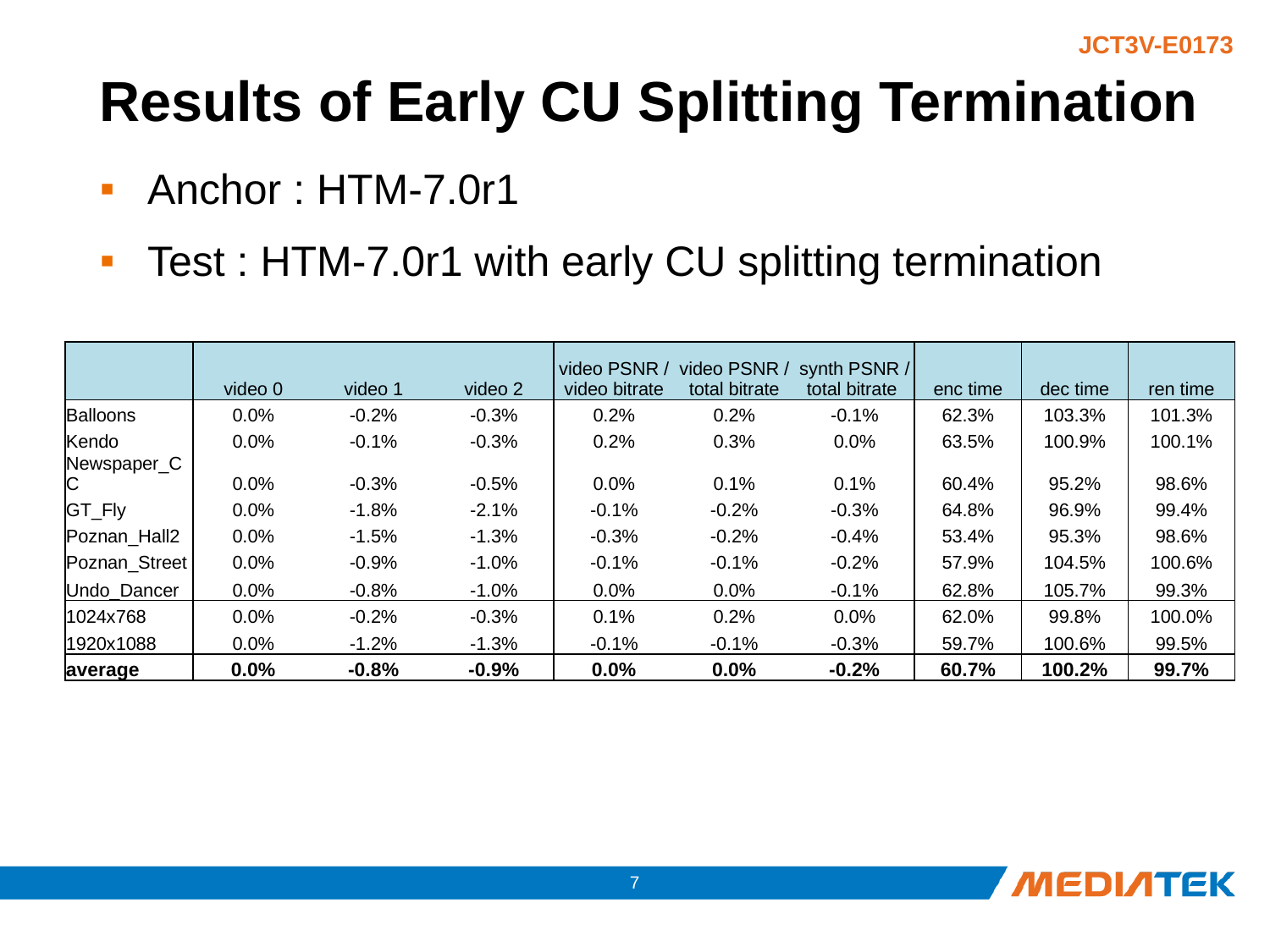

# Results of Early CU Splitting Termination
Anchor : HTM-7.0r1
Test : HTM-7.0r1 with early CU splitting termination

|  | video 0 | video 1 | video 2 | video PSNR / video bitrate | video PSNR / total bitrate | synth PSNR / total bitrate | enc time | dec time | ren time |
| --- | --- | --- | --- | --- | --- | --- | --- | --- | --- |
| Balloons | 0.0% | -0.2% | -0.3% | 0.2% | 0.2% | -0.1% | 62.3% | 103.3% | 101.3% |
| Kendo | 0.0% | -0.1% | -0.3% | 0.2% | 0.3% | 0.0% | 63.5% | 100.9% | 100.1% |
| Newspaper\_CC | 0.0% | -0.3% | -0.5% | 0.0% | 0.1% | 0.1% | 60.4% | 95.2% | 98.6% |
| GT\_Fly | 0.0% | -1.8% | -2.1% | -0.1% | -0.2% | -0.3% | 64.8% | 96.9% | 99.4% |
| Poznan\_Hall2 | 0.0% | -1.5% | -1.3% | -0.3% | -0.2% | -0.4% | 53.4% | 95.3% | 98.6% |
| Poznan\_Street | 0.0% | -0.9% | -1.0% | -0.1% | -0.1% | -0.2% | 57.9% | 104.5% | 100.6% |
| Undo\_Dancer | 0.0% | -0.8% | -1.0% | 0.0% | 0.0% | -0.1% | 62.8% | 105.7% | 99.3% |
| 1024x768 | 0.0% | -0.2% | -0.3% | 0.1% | 0.2% | 0.0% | 62.0% | 99.8% | 100.0% |
| 1920x1088 | 0.0% | -1.2% | -1.3% | -0.1% | -0.1% | -0.3% | 59.7% | 100.6% | 99.5% |
| average | 0.0% | -0.8% | -0.9% | 0.0% | 0.0% | -0.2% | 60.7% | 100.2% | 99.7% |
7